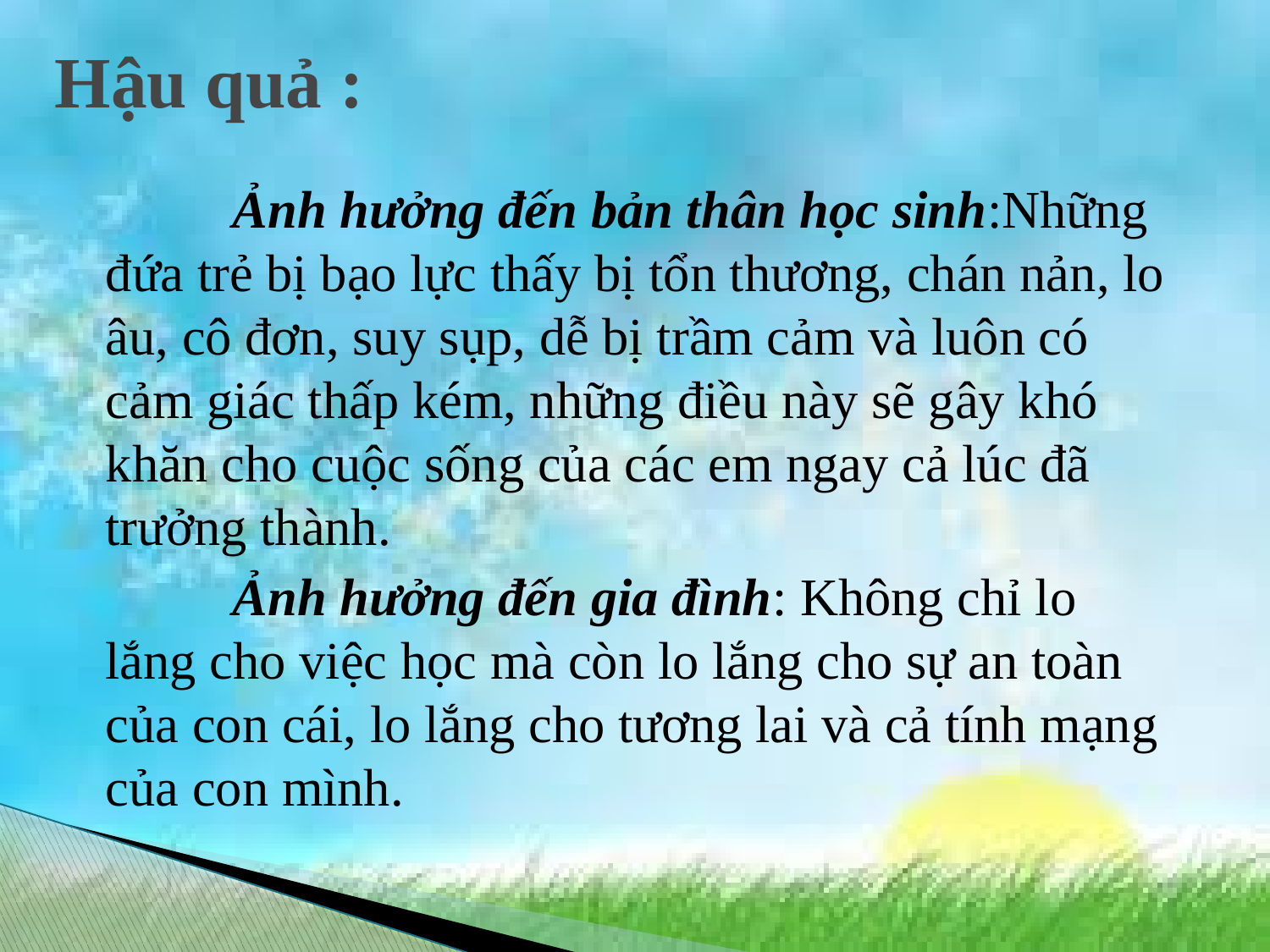

# Hậu quả :
		Ảnh hưởng đến bản thân học sinh:Những đứa trẻ bị bạo lực thấy bị tổn thương, chán nản, lo âu, cô đơn, suy sụp, dễ bị trầm cảm và luôn có cảm giác thấp kém, những điều này sẽ gây khó khăn cho cuộc sống của các em ngay cả lúc đã trưởng thành.
		Ảnh hưởng đến gia đình: Không chỉ lo lắng cho việc học mà còn lo lắng cho sự an toàn của con cái, lo lắng cho tương lai và cả tính mạng của con mình.